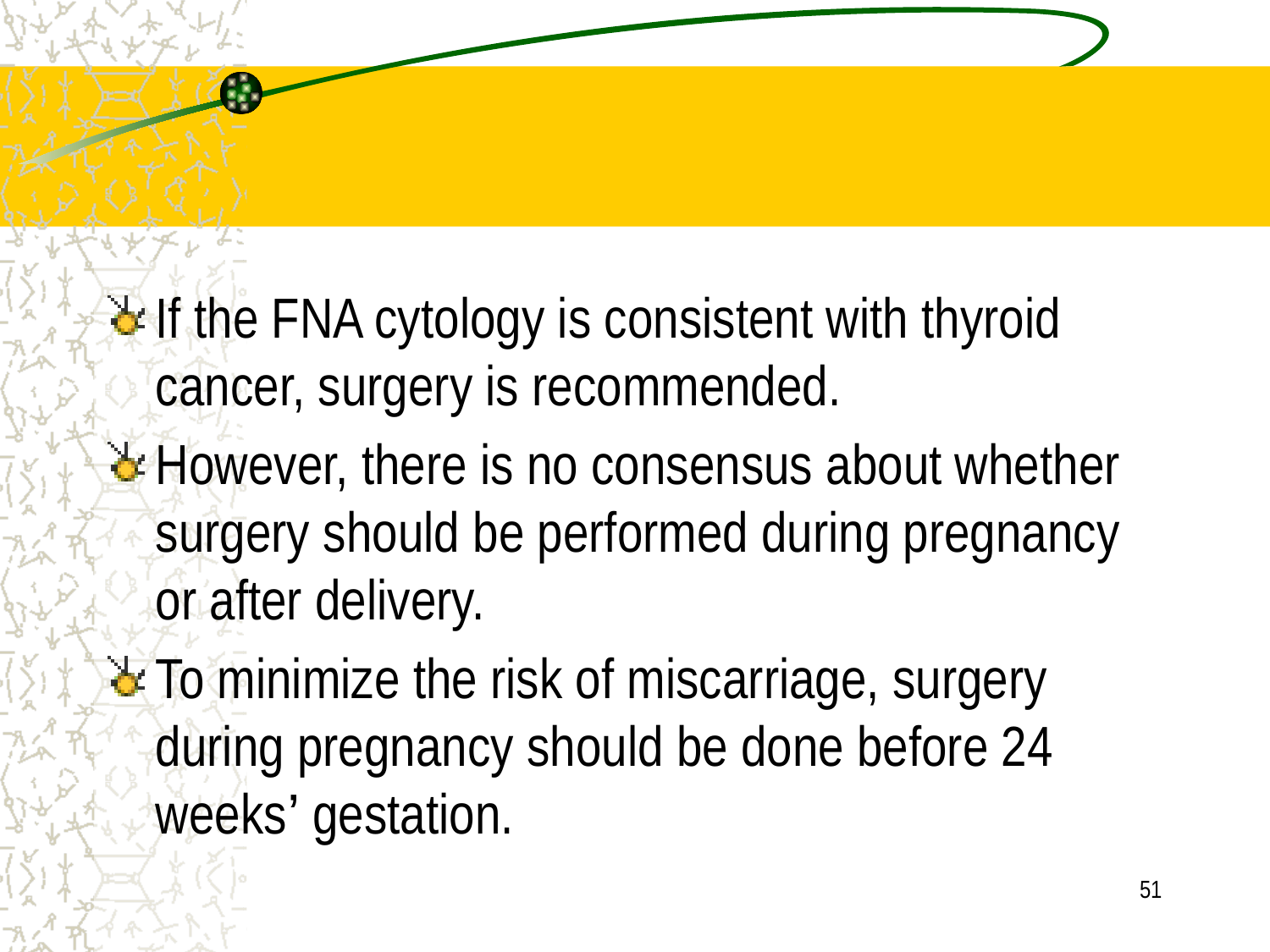

#
If the FNA cytology is consistent with thyroid cancer, surgery is recommended.
However, there is no consensus about whether surgery should be performed during pregnancy or after delivery.
To minimize the risk of miscarriage, surgery during pregnancy should be done before 24 weeks’ gestation.
51